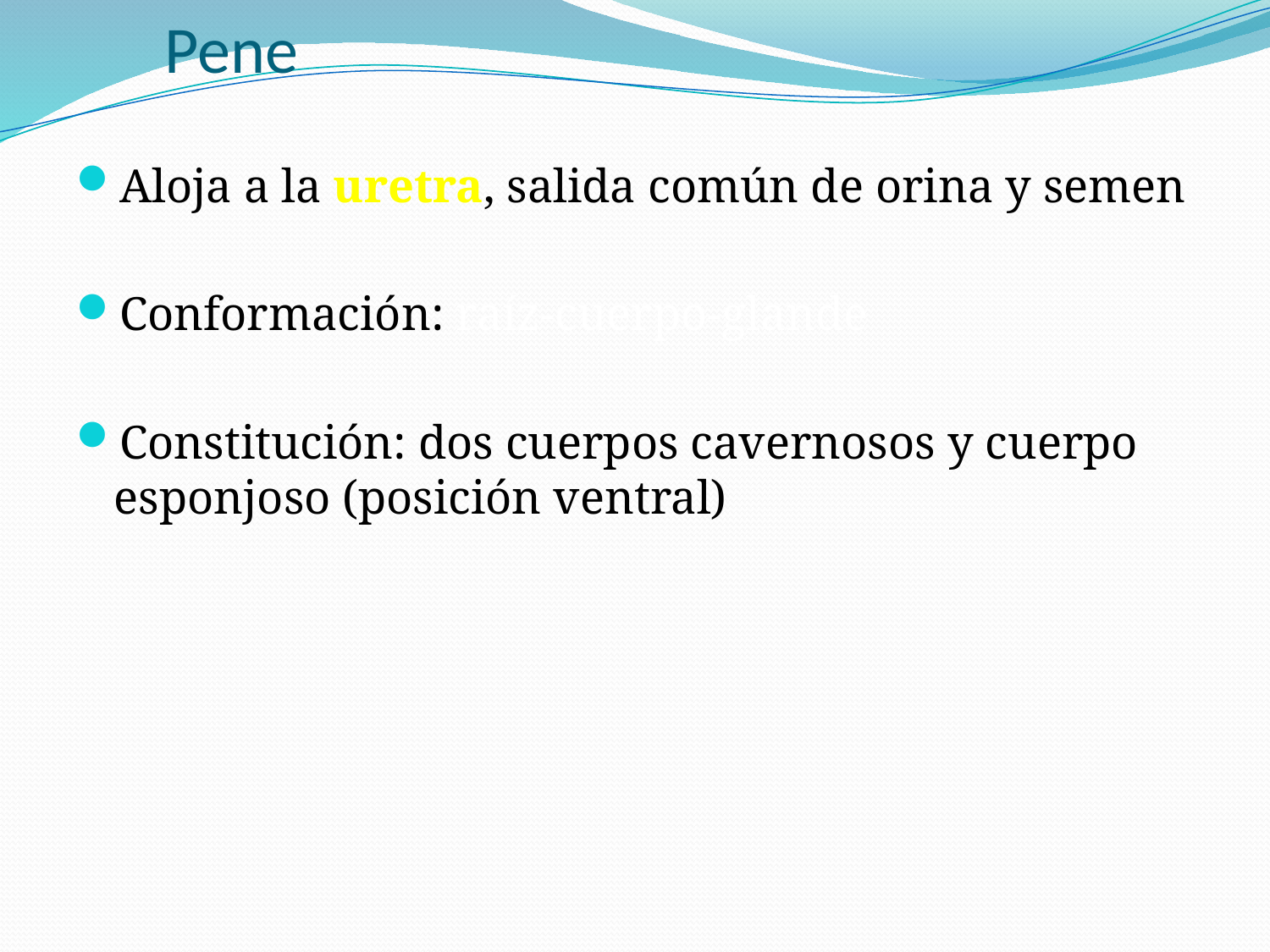

# Pene

Aloja a la uretra, salida común de orina y semen

Conformación: raíz-cuerpo-glande

Constitución: dos cuerpos cavernosos y cuerpo  esponjoso (posición ventral)